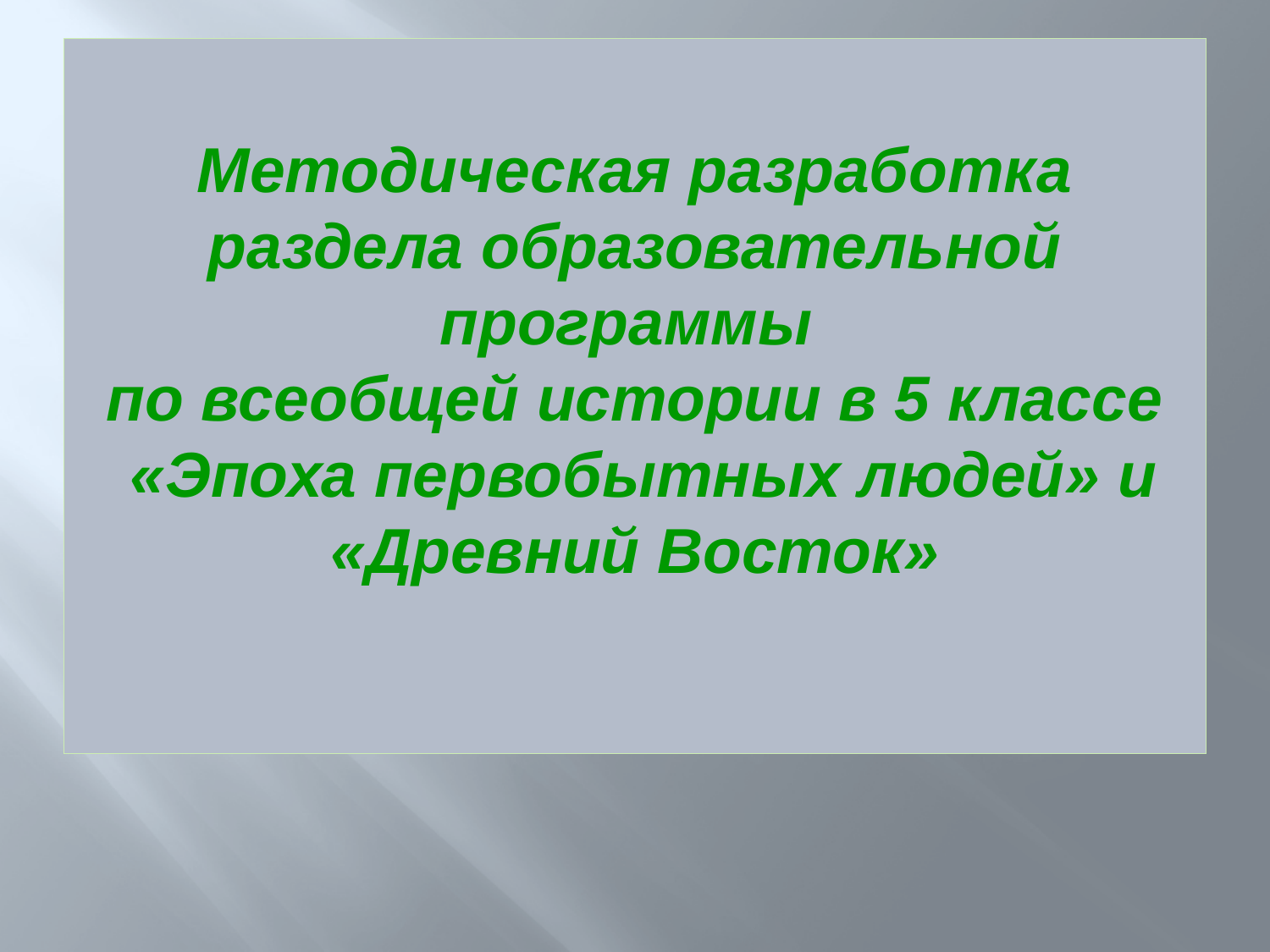

# Методическая разработка раздела образовательной программы по всеобщей истории в 5 классе «Эпоха первобытных людей» и «Древний Восток»